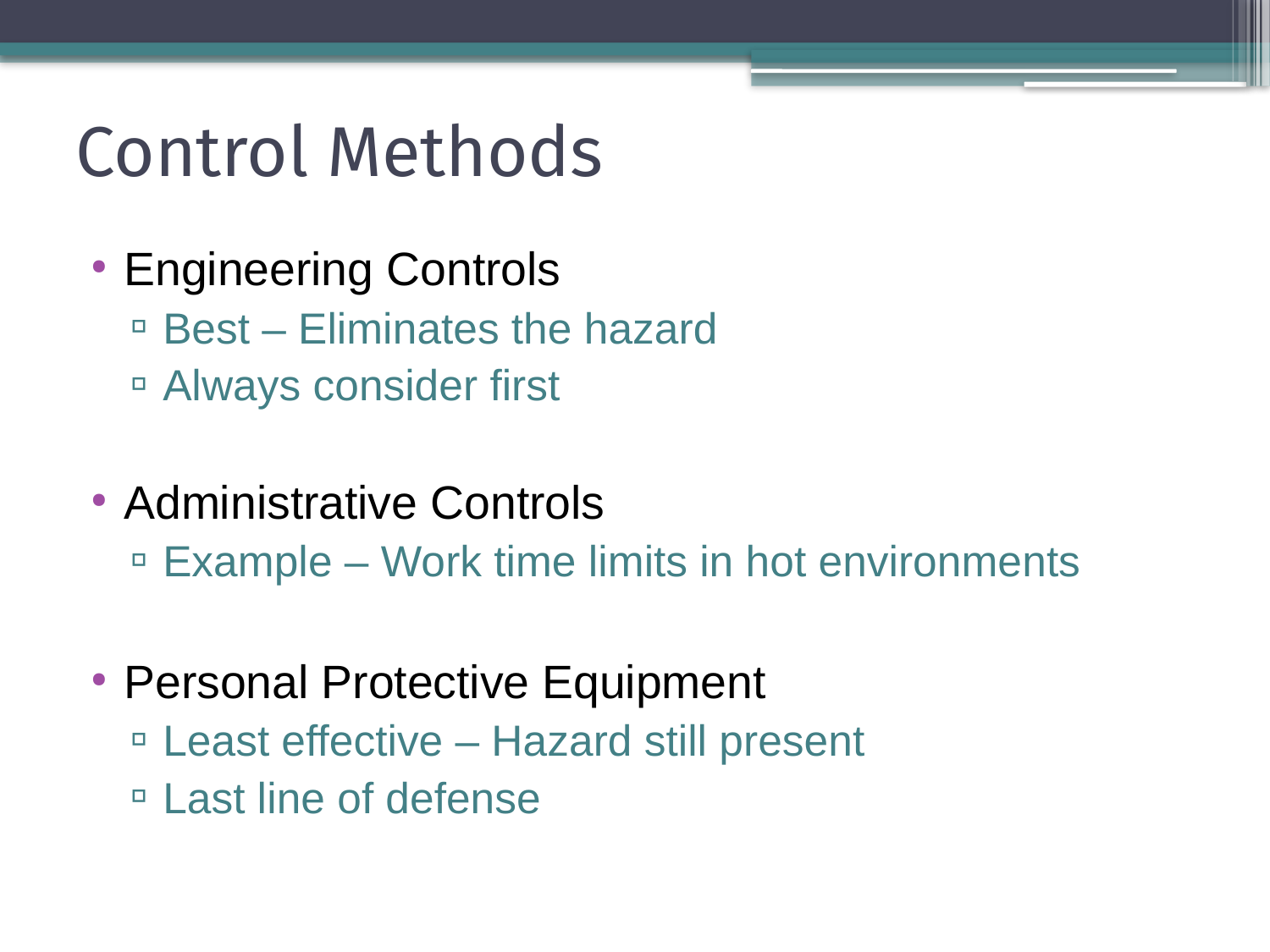

# Control Methods
Engineering Controls
Best – Eliminates the hazard
Always consider first

Administrative Controls
Example – Work time limits in hot environments

Personal Protective Equipment
Least effective – Hazard still present
Last line of defense